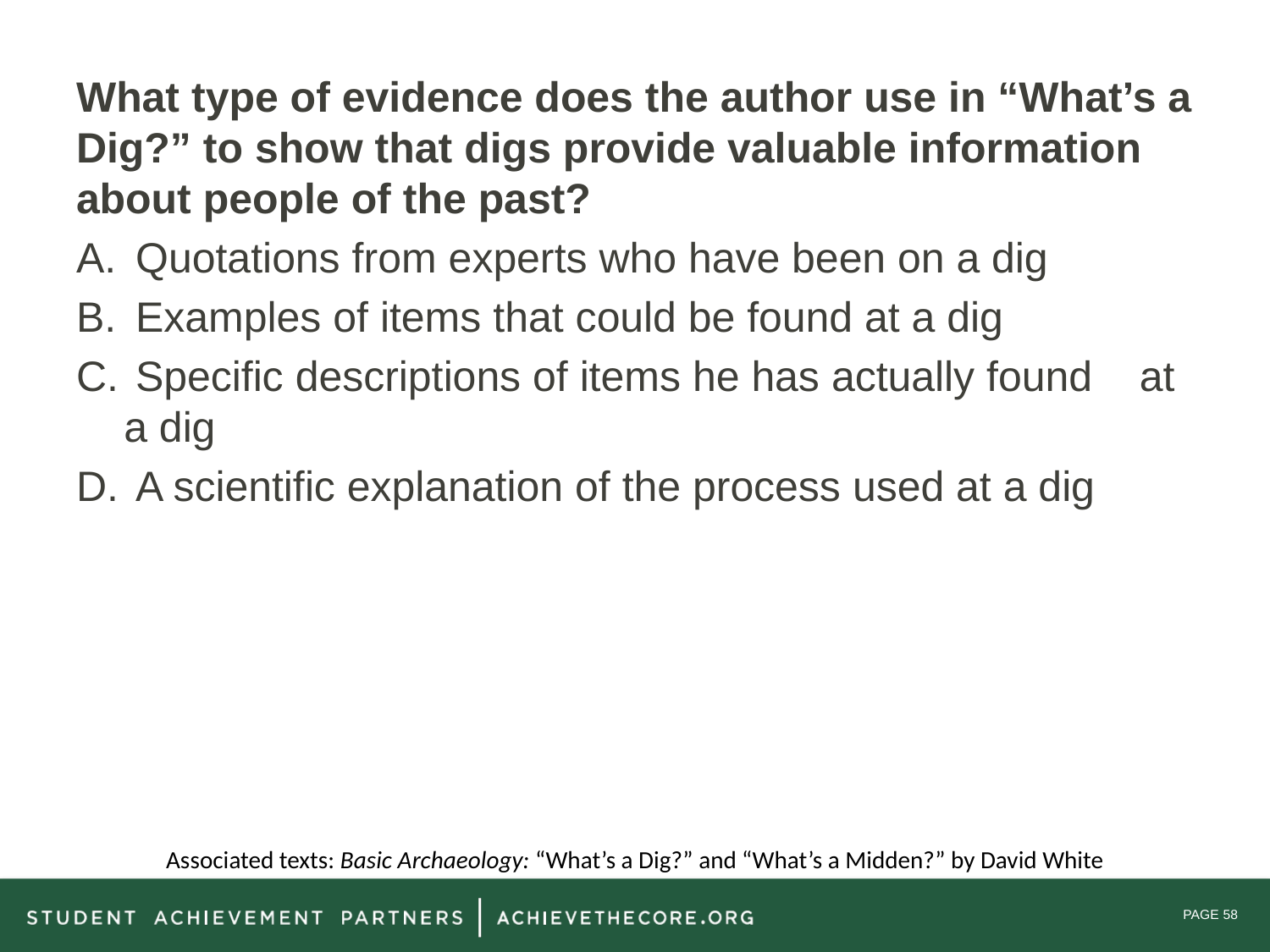

What type of evidence does the author use in “What’s a Dig?” to show that digs provide valuable information about people of the past?
 Quotations from experts who have been on a dig
 Examples of items that could be found at a dig
 Specific descriptions of items he has actually found    at a dig
 A scientific explanation of the process used at a dig

Associated texts: Basic Archaeology: “What’s a Dig?” and “What’s a Midden?” by David White